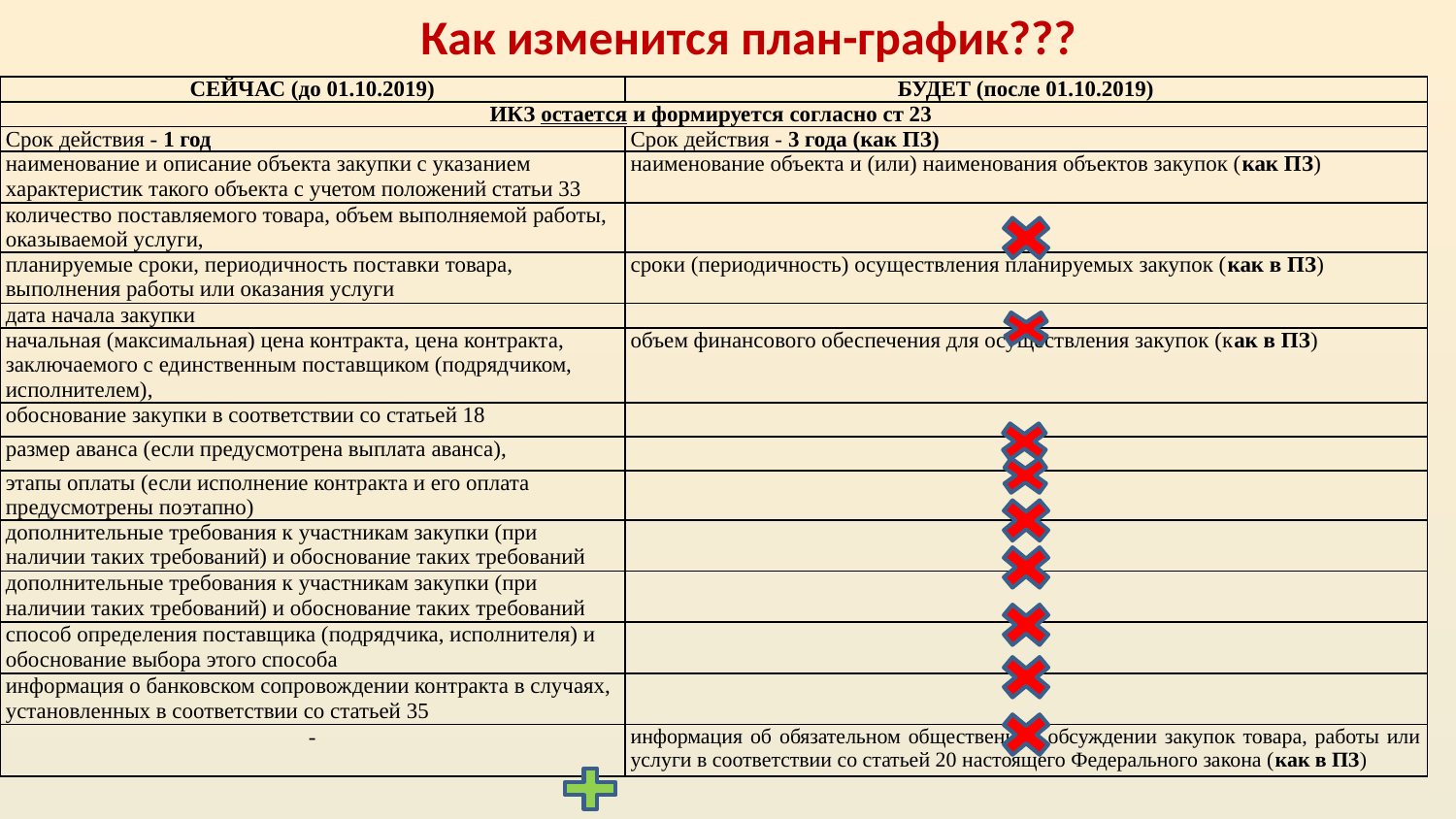

Как изменится план-график???
| СЕЙЧАС (до 01.10.2019) | БУДЕТ (после 01.10.2019) |
| --- | --- |
| ИКЗ остается и формируется согласно ст 23 |  |
| Срок действия - 1 год | Срок действия - 3 года (как ПЗ) |
| наименование и описание объекта закупки с указанием характеристик такого объекта с учетом положений статьи 33 | наименование объекта и (или) наименования объектов закупок (как ПЗ) |
| количество поставляемого товара, объем выполняемой работы, оказываемой услуги, |  |
| планируемые сроки, периодичность поставки товара, выполнения работы или оказания услуги | сроки (периодичность) осуществления планируемых закупок (как в ПЗ) |
| дата начала закупки |  |
| начальная (максимальная) цена контракта, цена контракта, заключаемого с единственным поставщиком (подрядчиком, исполнителем), | объем финансового обеспечения для осуществления закупок (как в ПЗ) |
| обоснование закупки в соответствии со статьей 18 |  |
| размер аванса (если предусмотрена выплата аванса), |  |
| этапы оплаты (если исполнение контракта и его оплата предусмотрены поэтапно) |  |
| дополнительные требования к участникам закупки (при наличии таких требований) и обоснование таких требований |  |
| дополнительные требования к участникам закупки (при наличии таких требований) и обоснование таких требований |  |
| способ определения поставщика (подрядчика, исполнителя) и обоснование выбора этого способа |  |
| информация о банковском сопровождении контракта в случаях, установленных в соответствии со статьей 35 |  |
| - | информация об обязательном общественном обсуждении закупок товара, работы или услуги в соответствии со статьей 20 настоящего Федерального закона (как в ПЗ) |